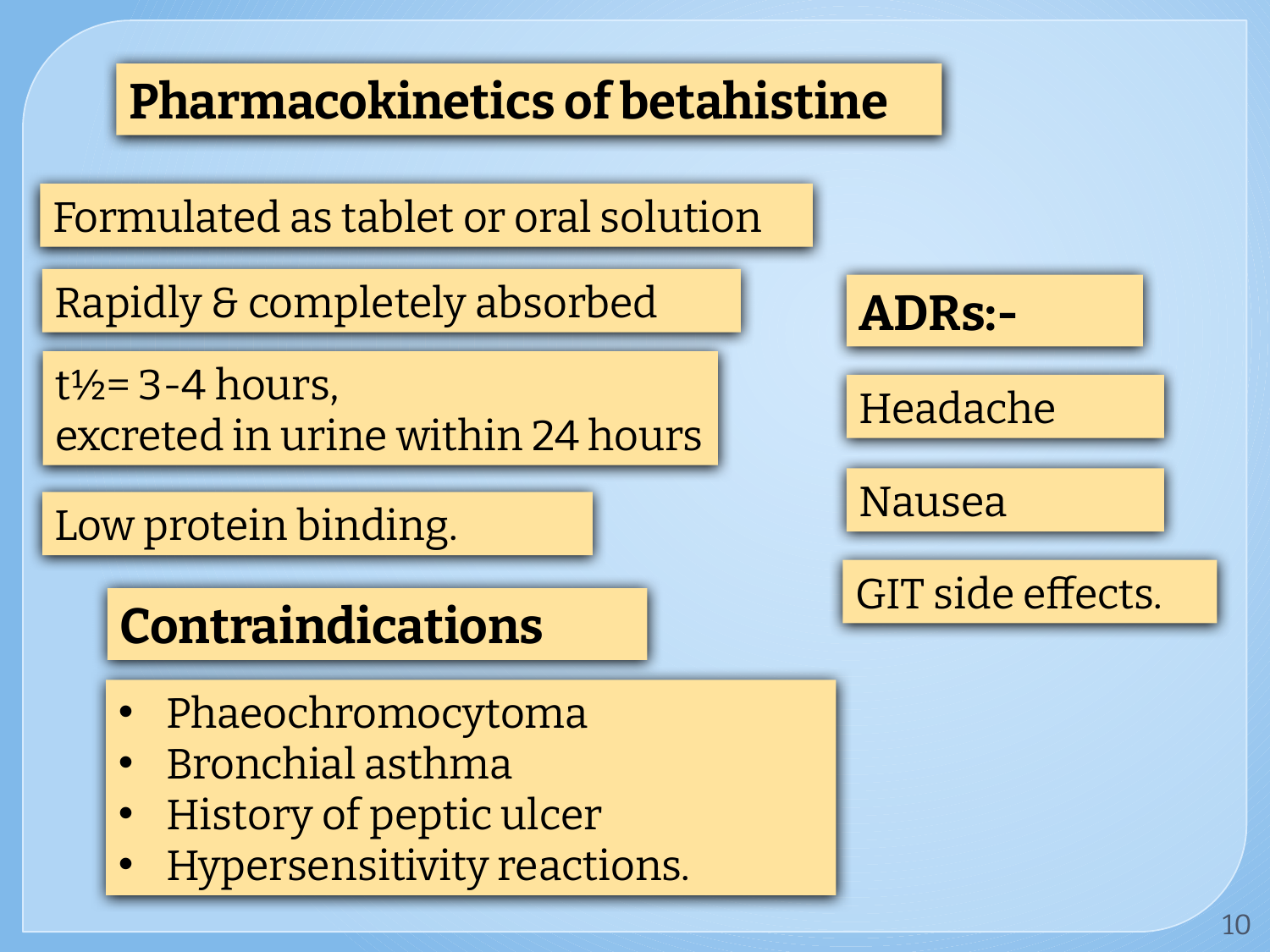

Pharmacokinetics of betahistine
Formulated as tablet or oral solution
Rapidly & completely absorbed
ADRs:-
t½= 3-4 hours,
excreted in urine within 24 hours
Headache
Nausea
Low protein binding.
GIT side effects.
Contraindications
Phaeochromocytoma
Bronchial asthma
History of peptic ulcer
Hypersensitivity reactions.
10